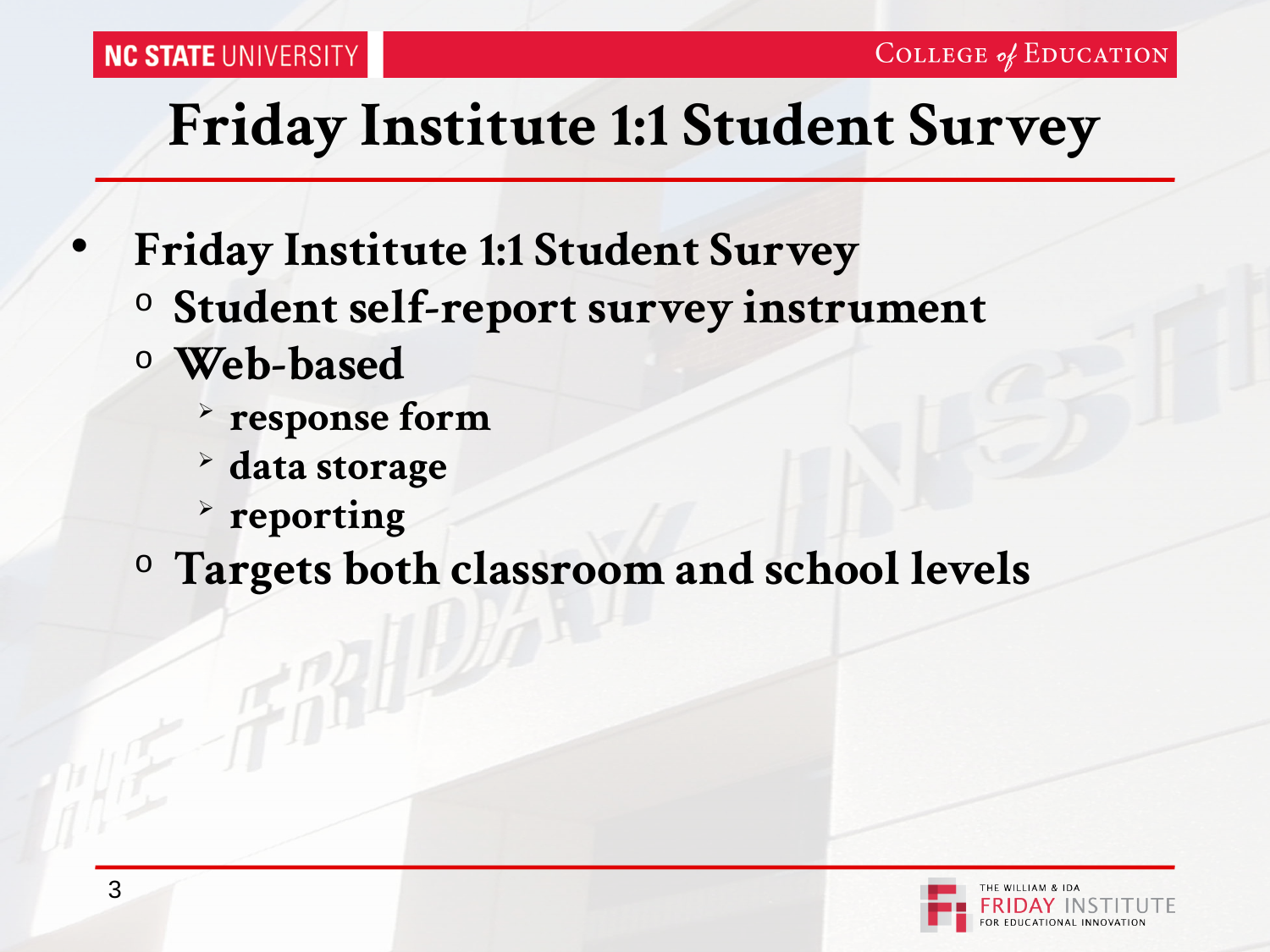

# Friday Institute 1:1 Student Survey
Friday Institute 1:1 Student Survey
Student self-report survey instrument
Web-based
response form
data storage
reporting
Targets both classroom and school levels
3